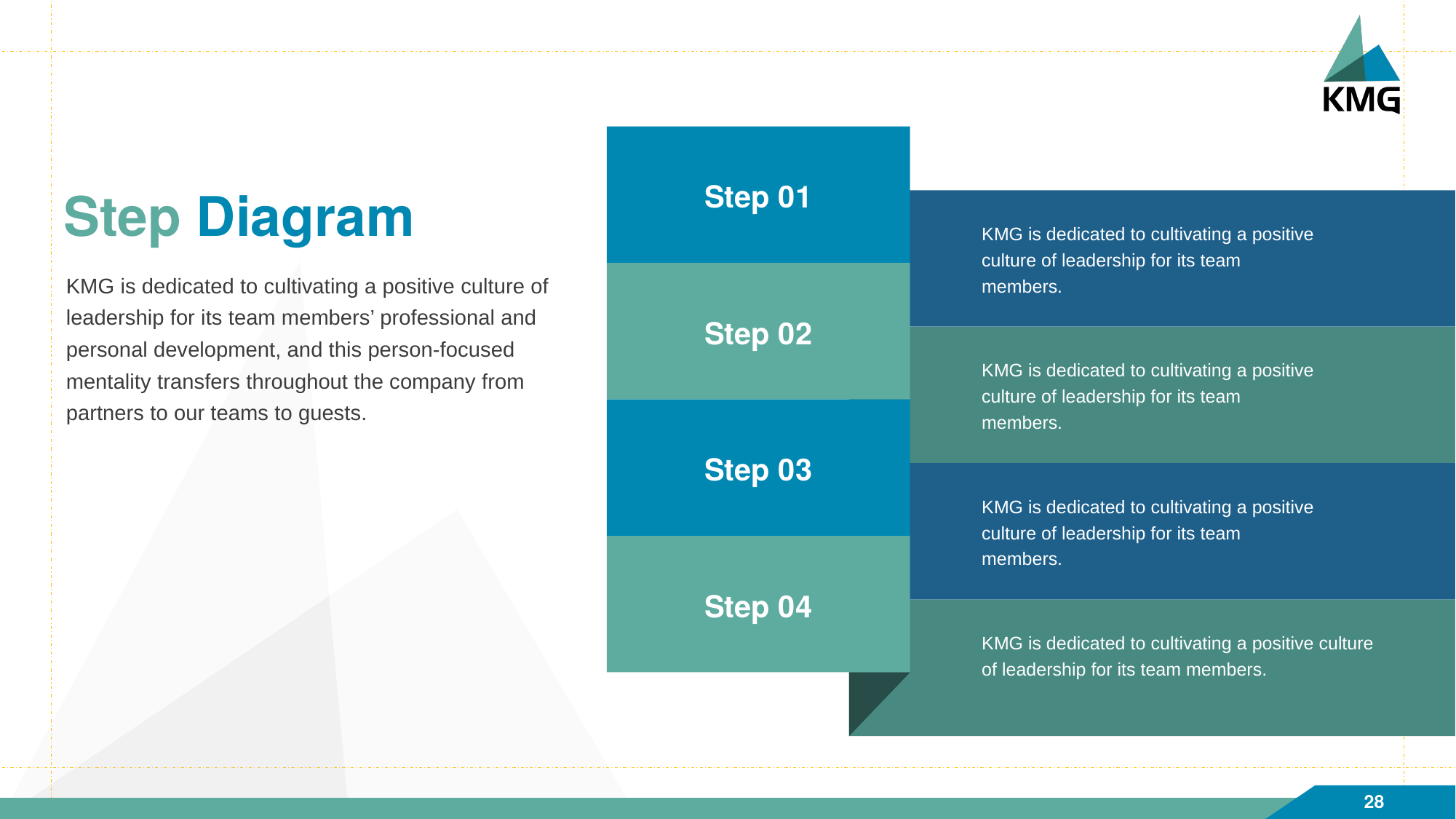

Step 01
# Step Diagram

KMG is dedicated to cultivating a positive culture of leadership for its team members.
KMG is dedicated to cultivating a positive culture of leadership for its team members’ professional and personal development, and this person-focused mentality transfers throughout the company from partners to our teams to guests.

Step 02

KMG is dedicated to cultivating a positive culture of leadership for its team members.

Step 03

KMG is dedicated to cultivating a positive culture of leadership for its team members.

Step 04

KMG is dedicated to cultivating a positive culture of leadership for its team members.